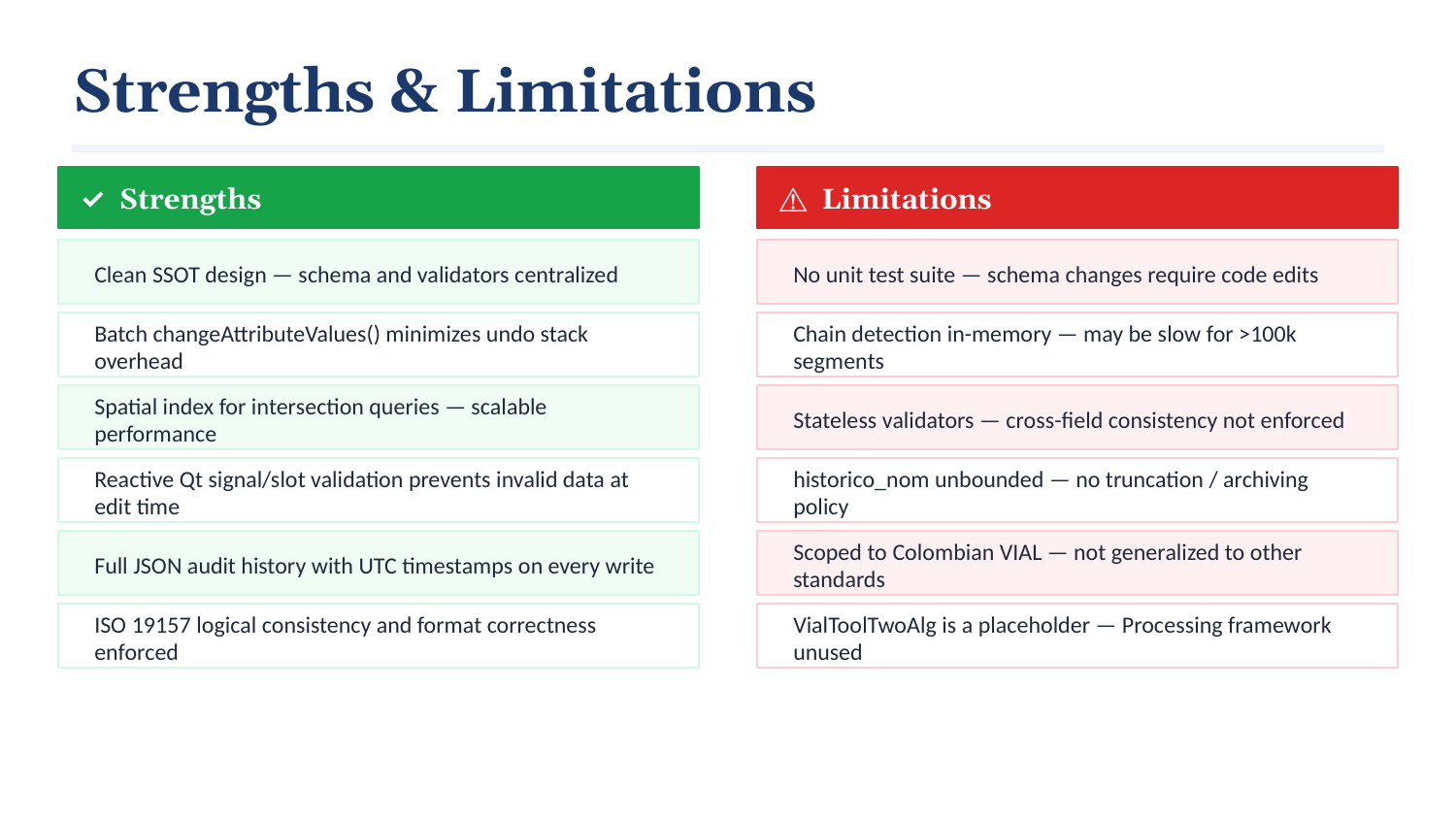

Strengths & Limitations

✓  Strengths
⚠  Limitations

Clean SSOT design — schema and validators centralized
No unit test suite — schema changes require code edits

Batch changeAttributeValues() minimizes undo stack overhead
Chain detection in-memory — may be slow for >100k segments

Spatial index for intersection queries — scalable performance
Stateless validators — cross-field consistency not enforced

Reactive Qt signal/slot validation prevents invalid data at edit time
historico_nom unbounded — no truncation / archiving policy

Full JSON audit history with UTC timestamps on every write
Scoped to Colombian VIAL — not generalized to other standards

ISO 19157 logical consistency and format correctness enforced
VialToolTwoAlg is a placeholder — Processing framework unused